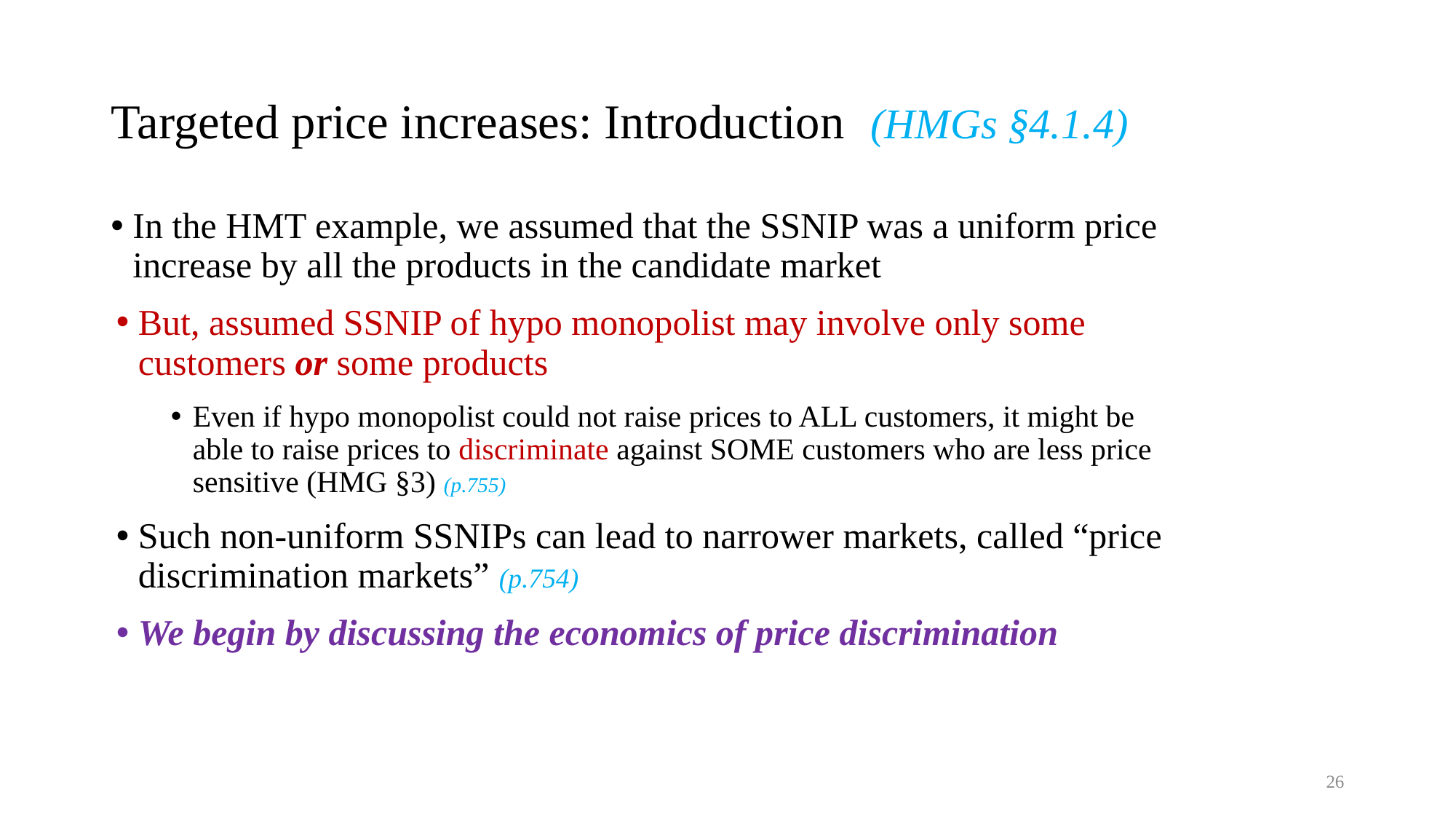

# Targeted price increases: Introduction  (HMGs §4.1.4)
In the HMT example, we assumed that the SSNIP was a uniform price increase by all the products in the candidate market
But, assumed SSNIP of hypo monopolist may involve only some customers or some products
Even if hypo monopolist could not raise prices to ALL customers, it might be able to raise prices to discriminate against SOME customers who are less price sensitive (HMG §3) (p.755)
Such non-uniform SSNIPs can lead to narrower markets, called “price discrimination markets” (p.754)
We begin by discussing the economics of price discrimination

26